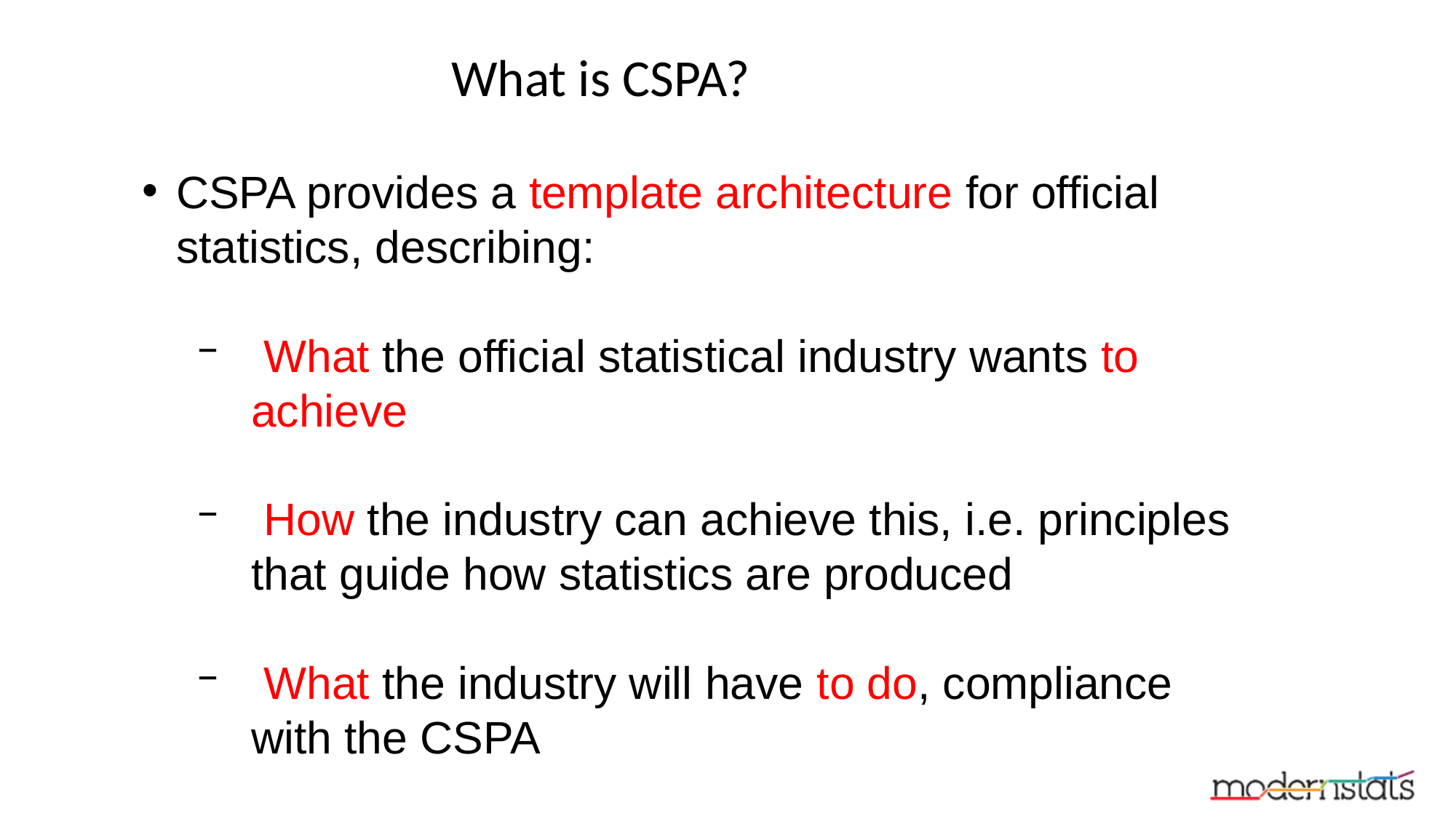

What is CSPA?
CSPA provides a template architecture for official statistics, describing:

 What the official statistical industry wants to achieve

 How the industry can achieve this, i.e. principles that guide how statistics are produced

 What the industry will have to do, compliance  with the CSPA